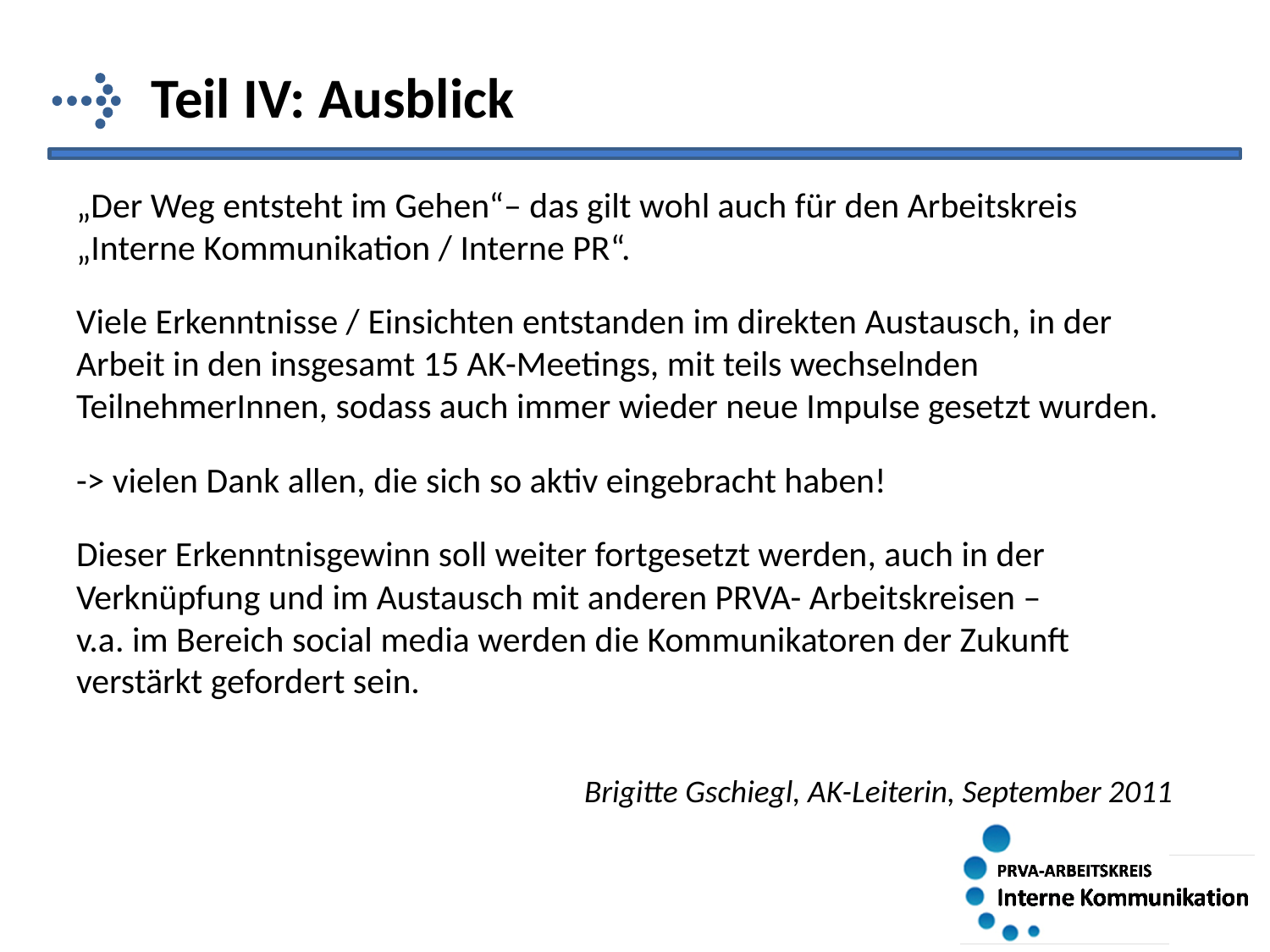

# Teil IV: Ausblick
„Der Weg entsteht im Gehen“– das gilt wohl auch für den Arbeitskreis „Interne Kommunikation / Interne PR“.
Viele Erkenntnisse / Einsichten entstanden im direkten Austausch, in der Arbeit in den insgesamt 15 AK-Meetings, mit teils wechselnden TeilnehmerInnen, sodass auch immer wieder neue Impulse gesetzt wurden.
-> vielen Dank allen, die sich so aktiv eingebracht haben!
Dieser Erkenntnisgewinn soll weiter fortgesetzt werden, auch in der Verknüpfung und im Austausch mit anderen PRVA- Arbeitskreisen –
v.a. im Bereich social media werden die Kommunikatoren der Zukunft verstärkt gefordert sein.
				Brigitte Gschiegl, AK-Leiterin, September 2011